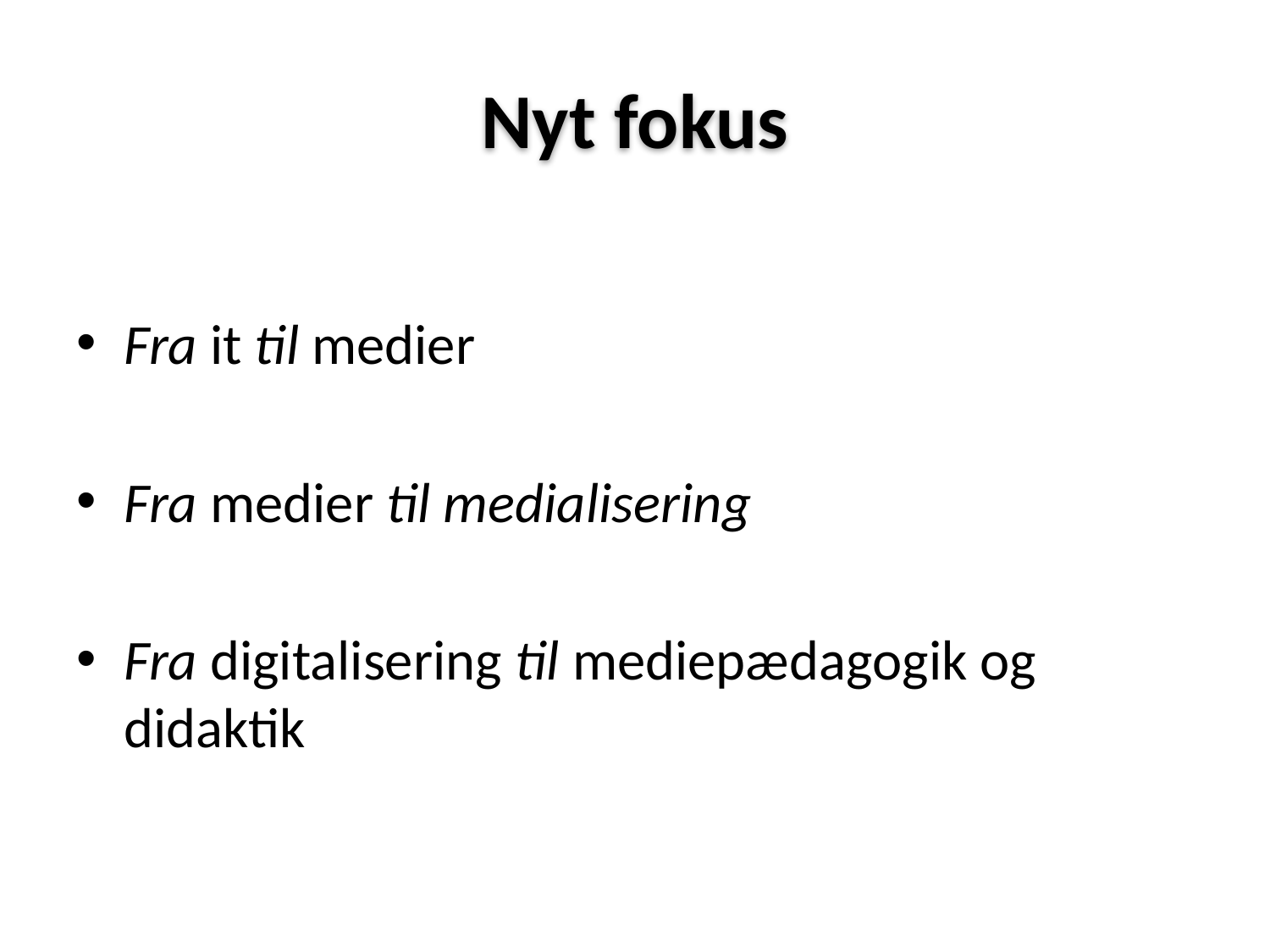

# Nyt fokus

Fra it til medier

Fra medier til medialisering

Fra digitalisering til mediepædagogik og didaktik